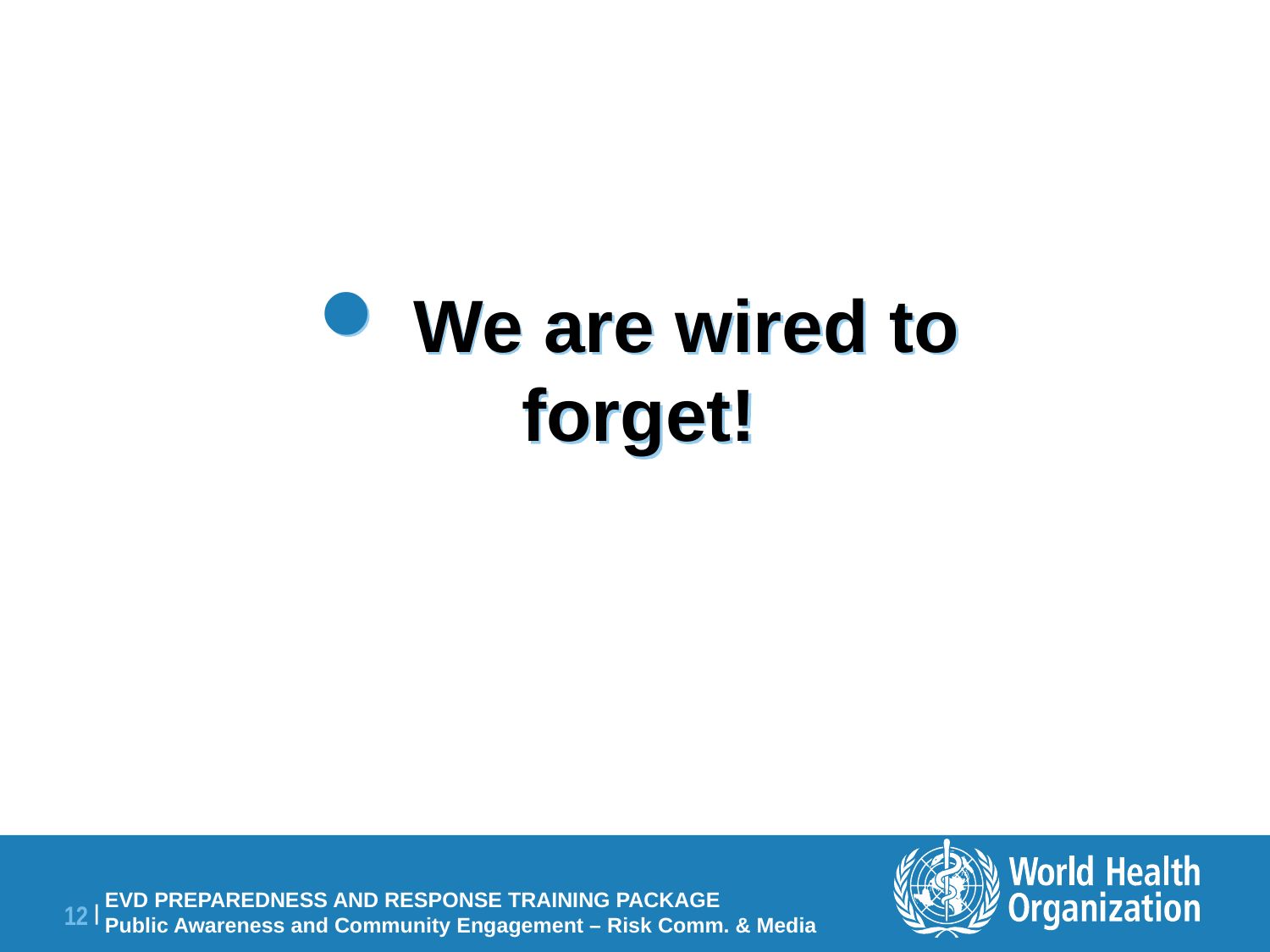

# Understanding if not the same as remembering
 We are wired to forget!